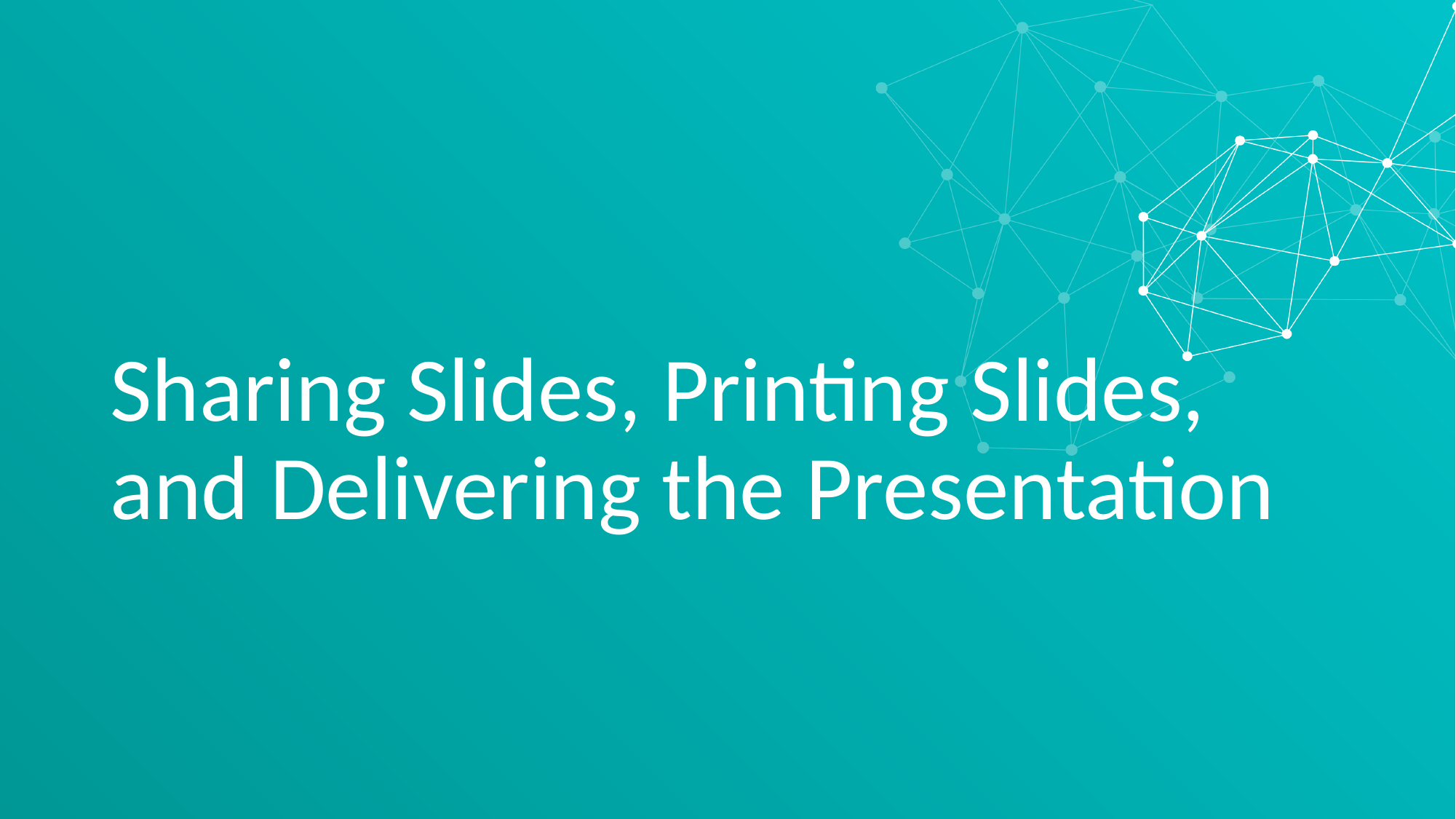

# Sharing Slides, Printing Slides, and Delivering the Presentation